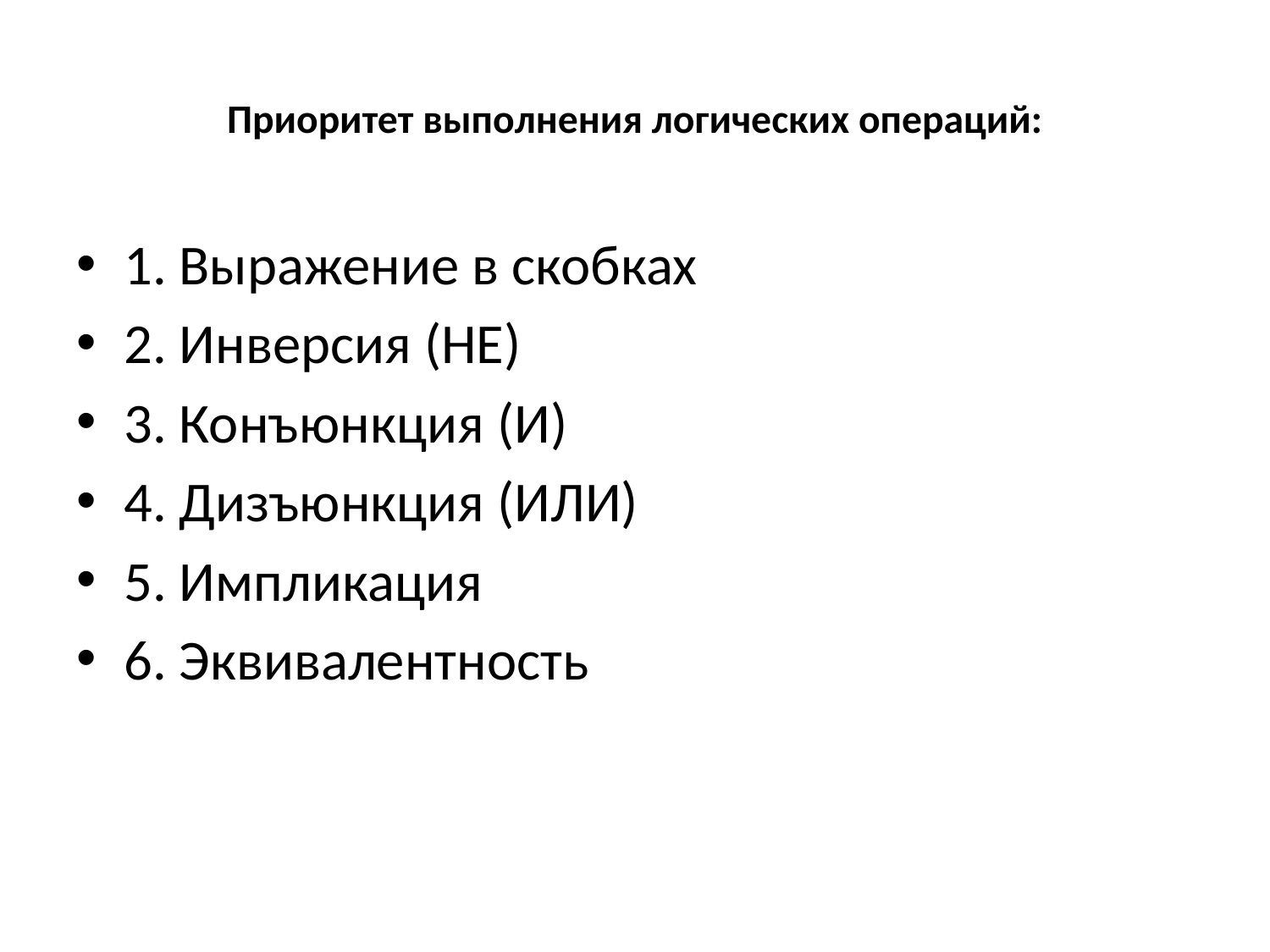

# Приоритет выполнения логических операций:
1. Выражение в скобках
2. Инверсия (НЕ)
3. Конъюнкция (И)
4. Дизъюнкция (ИЛИ)
5. Импликация
6. Эквивалентность